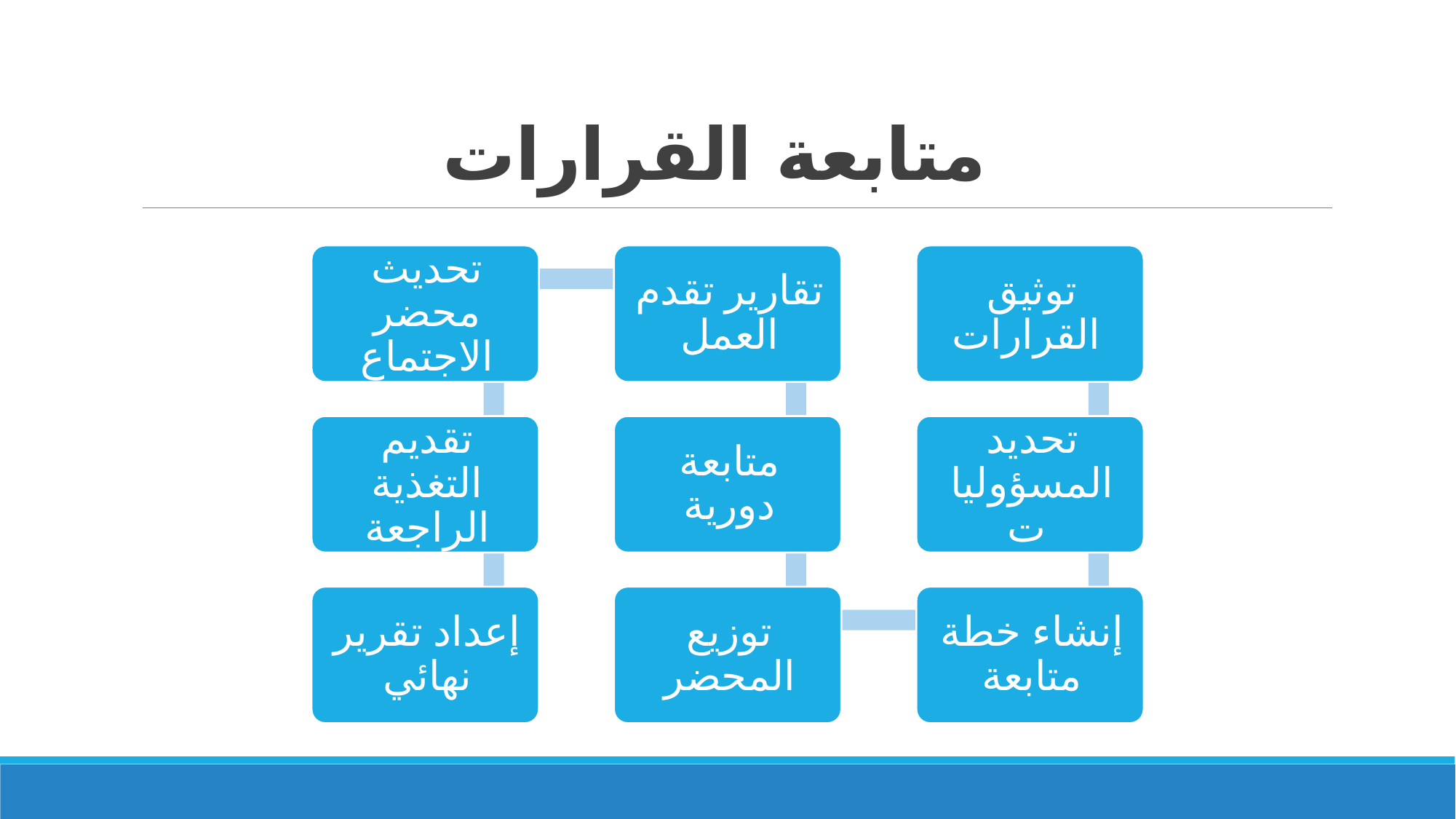

# متابعة القرارات
توثيق القرارات
تحديد المسؤوليات
إنشاء خطة متابعة
توزيع المحضر
متابعة دورية
تقارير تقدم العمل
تحديث محضر الاجتماع
تقديم التغذية الراجعة
إعداد تقرير نهائي